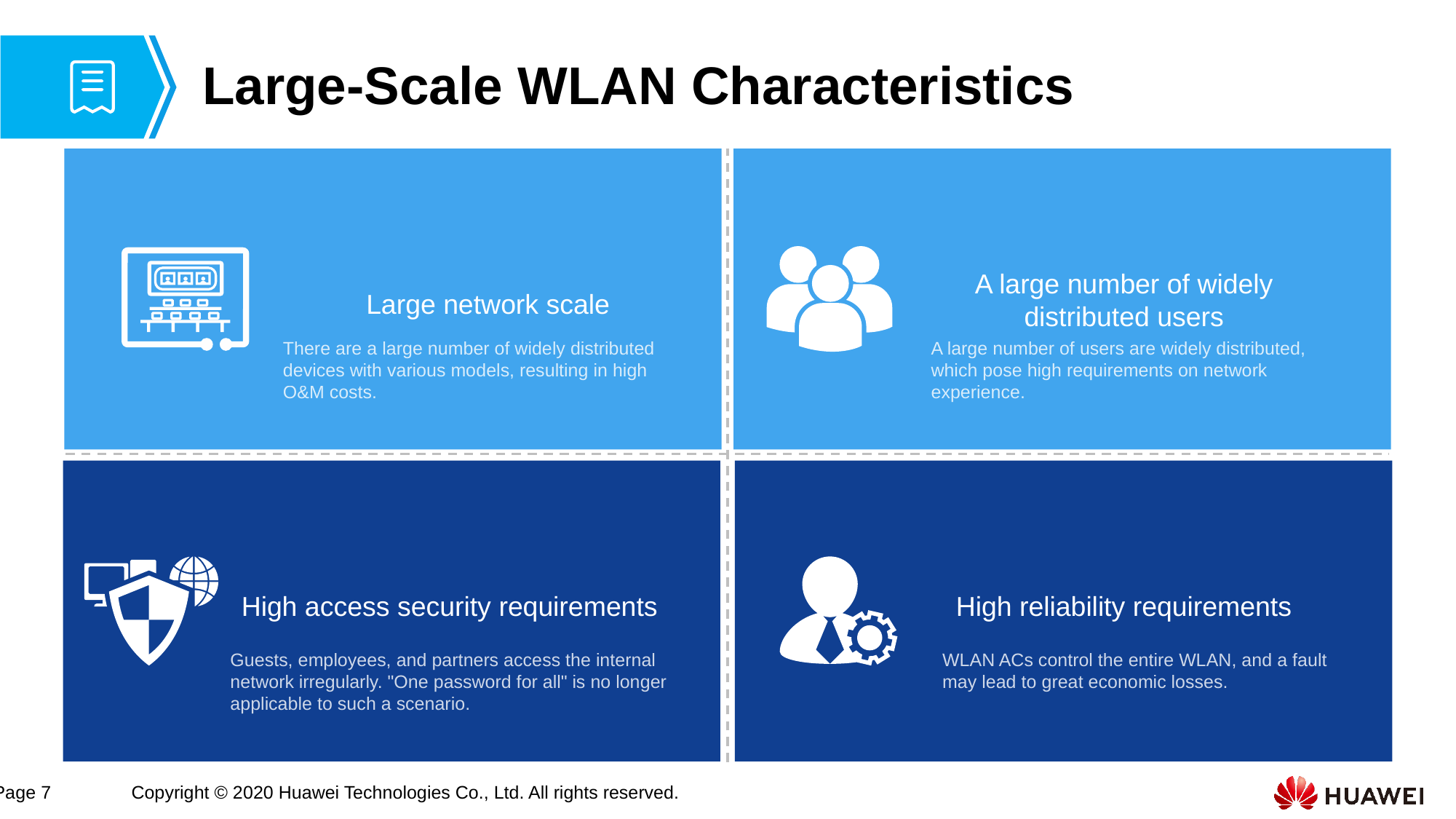

# Large-Scale WLAN Characteristics

A large number of widely distributed users
Large network scale
There are a large number of widely distributed devices with various models, resulting in high O&M costs.
A large number of users are widely distributed, which pose high requirements on network experience.

High access security requirements
High reliability requirements
Guests, employees, and partners access the internal network irregularly. "One password for all" is no longer applicable to such a scenario.
WLAN ACs control the entire WLAN, and a fault may lead to great economic losses.